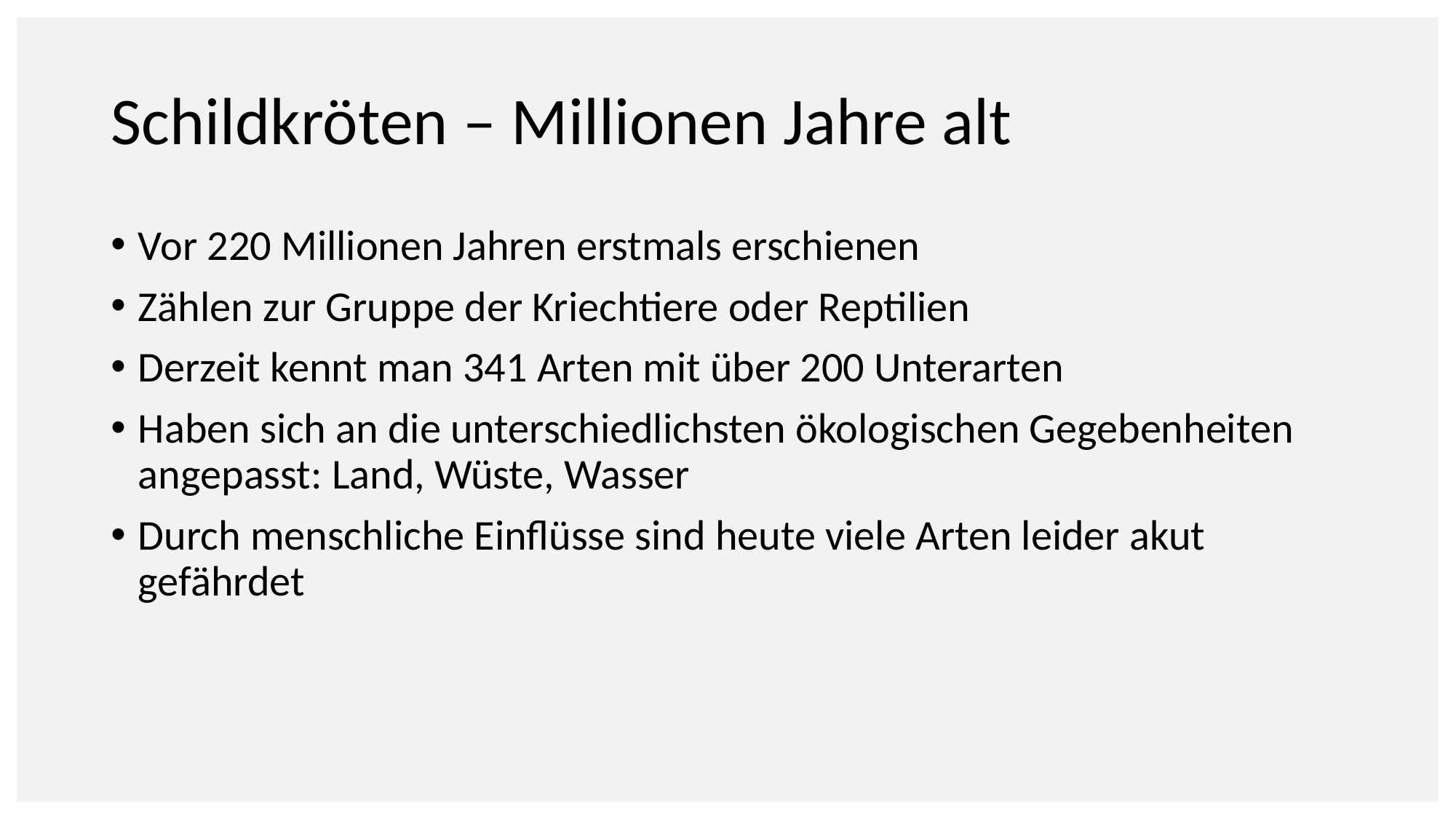

# Schildkröten – Millionen Jahre alt
Vor 220 Millionen Jahren erstmals erschienen
Zählen zur Gruppe der Kriechtiere oder Reptilien
Derzeit kennt man 341 Arten mit über 200 Unterarten
Haben sich an die unterschiedlichsten ökologischen Gegebenheiten angepasst: Land, Wüste, Wasser
Durch menschliche Einflüsse sind heute viele Arten leider akut gefährdet